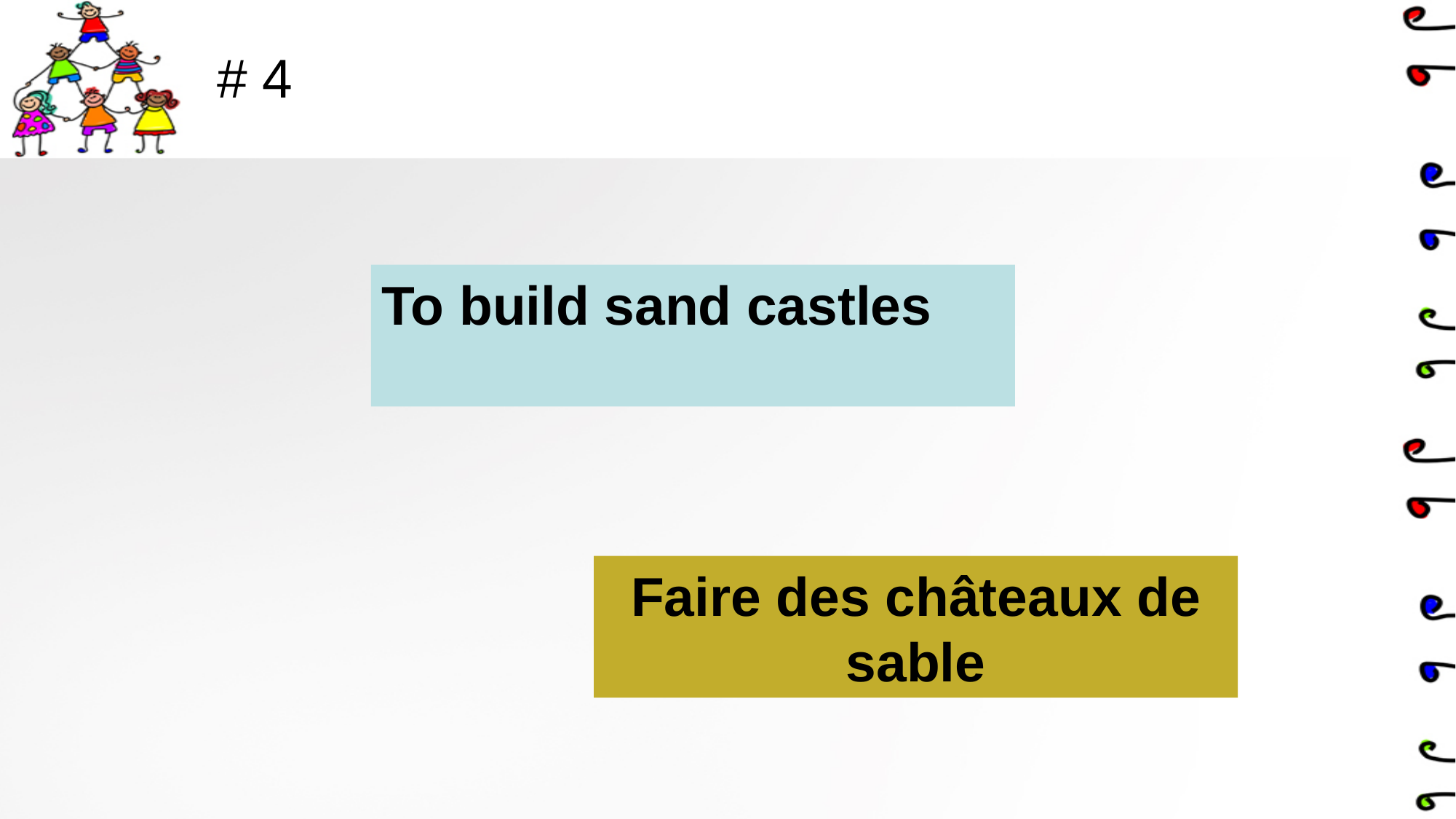

# # 4
To build sand castles

Faire des châteaux de sable